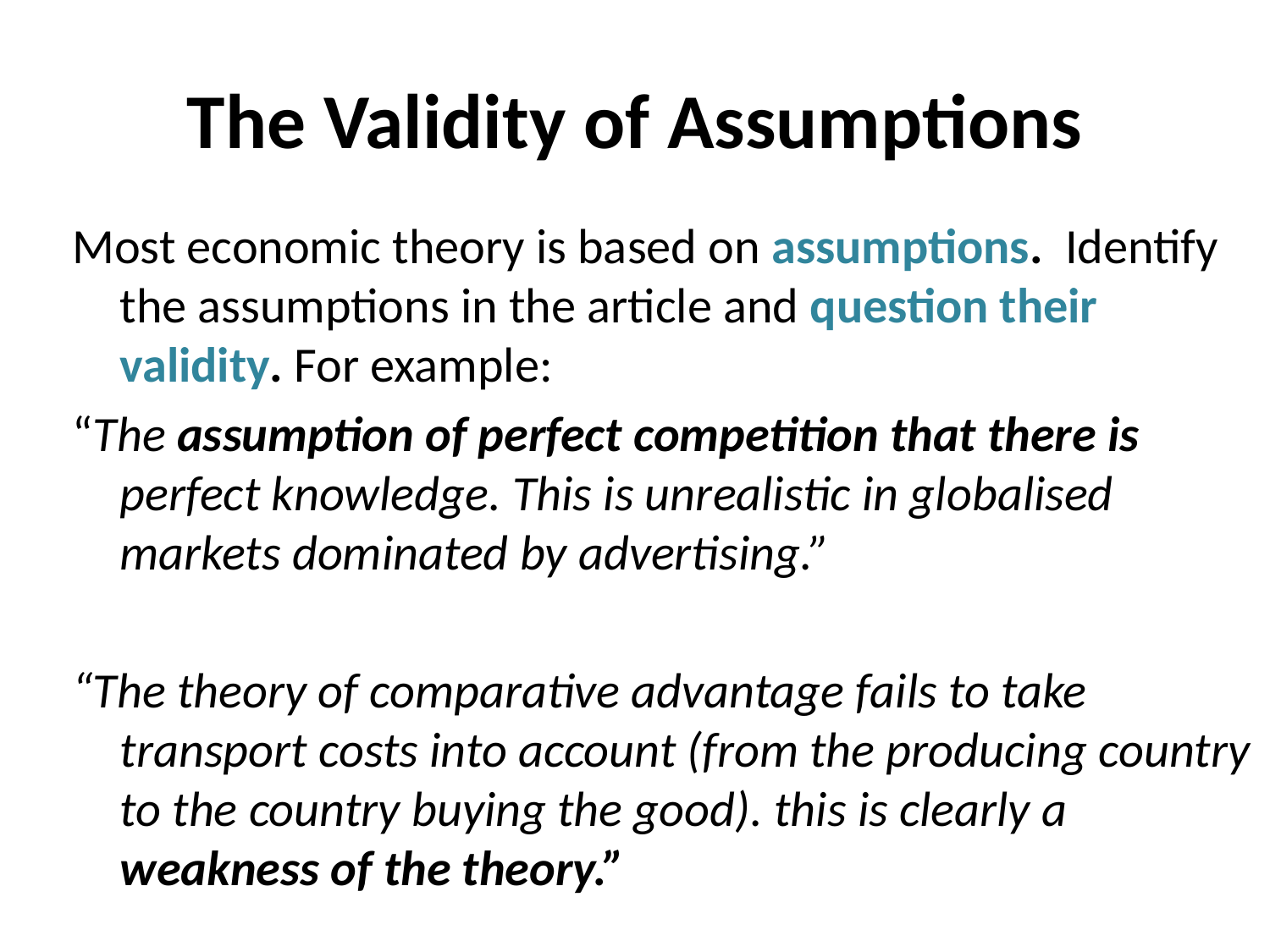

# The Validity of Assumptions

Most economic theory is based on assumptions.  Identify the assumptions in the article and question their validity. For example:
“The assumption of perfect competition that there is perfect knowledge. This is unrealistic in globalised markets dominated by advertising.”

“The theory of comparative advantage fails to take transport costs into account (from the producing country to the country buying the good). this is clearly a weakness of the theory.”